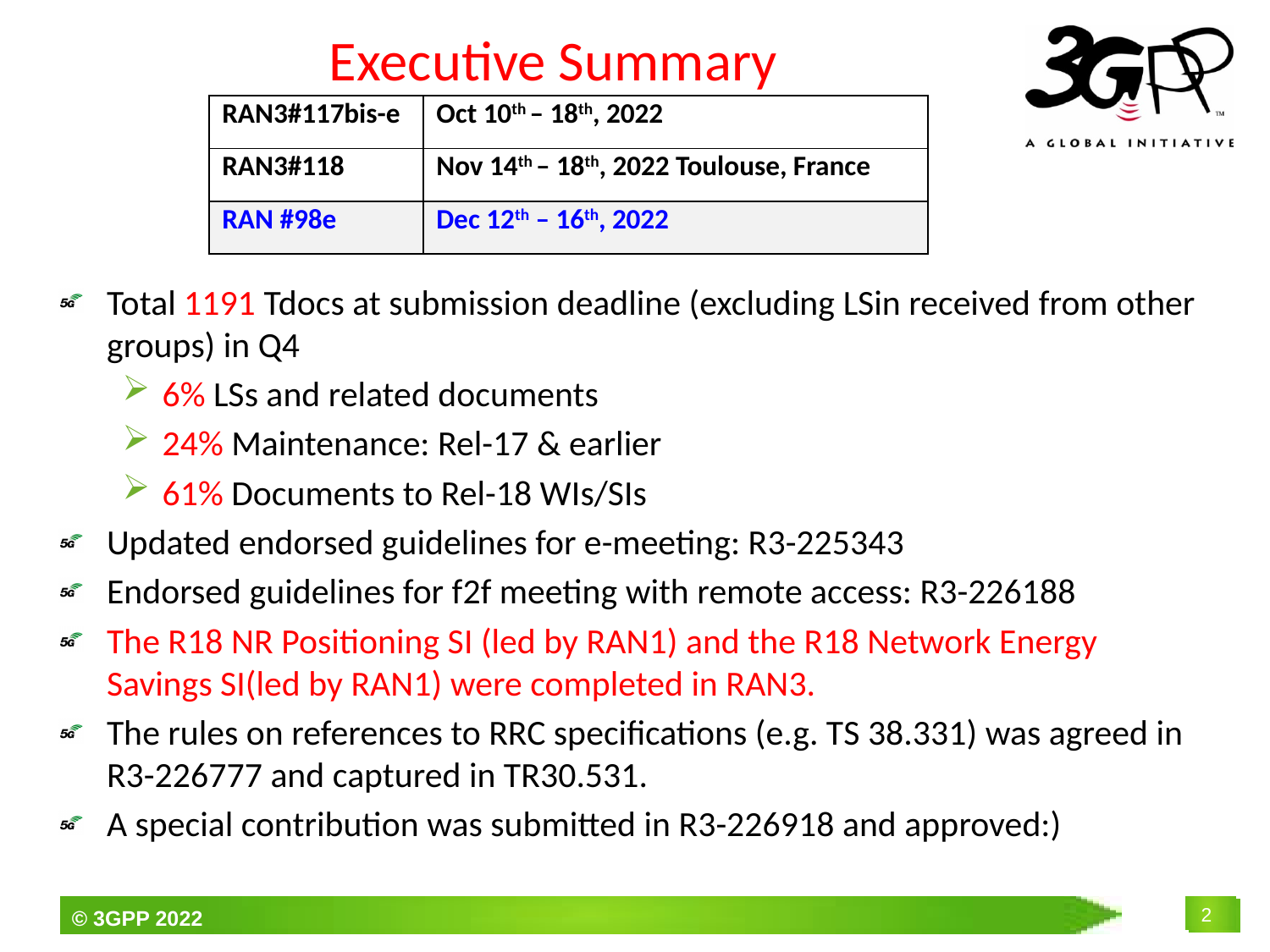

# Executive Summary
| RAN3#117bis-e | Oct 10th – 18th, 2022 |
| --- | --- |
| RAN3#118 | Nov 14th – 18th, 2022 Toulouse, France |
| RAN #98e | Dec 12th – 16th, 2022 |
Total 1191 Tdocs at submission deadline (excluding LSin received from other groups) in Q4
6% LSs and related documents
24% Maintenance: Rel-17 & earlier
61% Documents to Rel-18 WIs/SIs
Updated endorsed guidelines for e-meeting: R3-225343
Endorsed guidelines for f2f meeting with remote access: R3-226188
The R18 NR Positioning SI (led by RAN1) and the R18 Network Energy Savings SI(led by RAN1) were completed in RAN3.
The rules on references to RRC specifications (e.g. TS 38.331) was agreed in R3-226777 and captured in TR30.531.
A special contribution was submitted in R3-226918 and approved:)

2